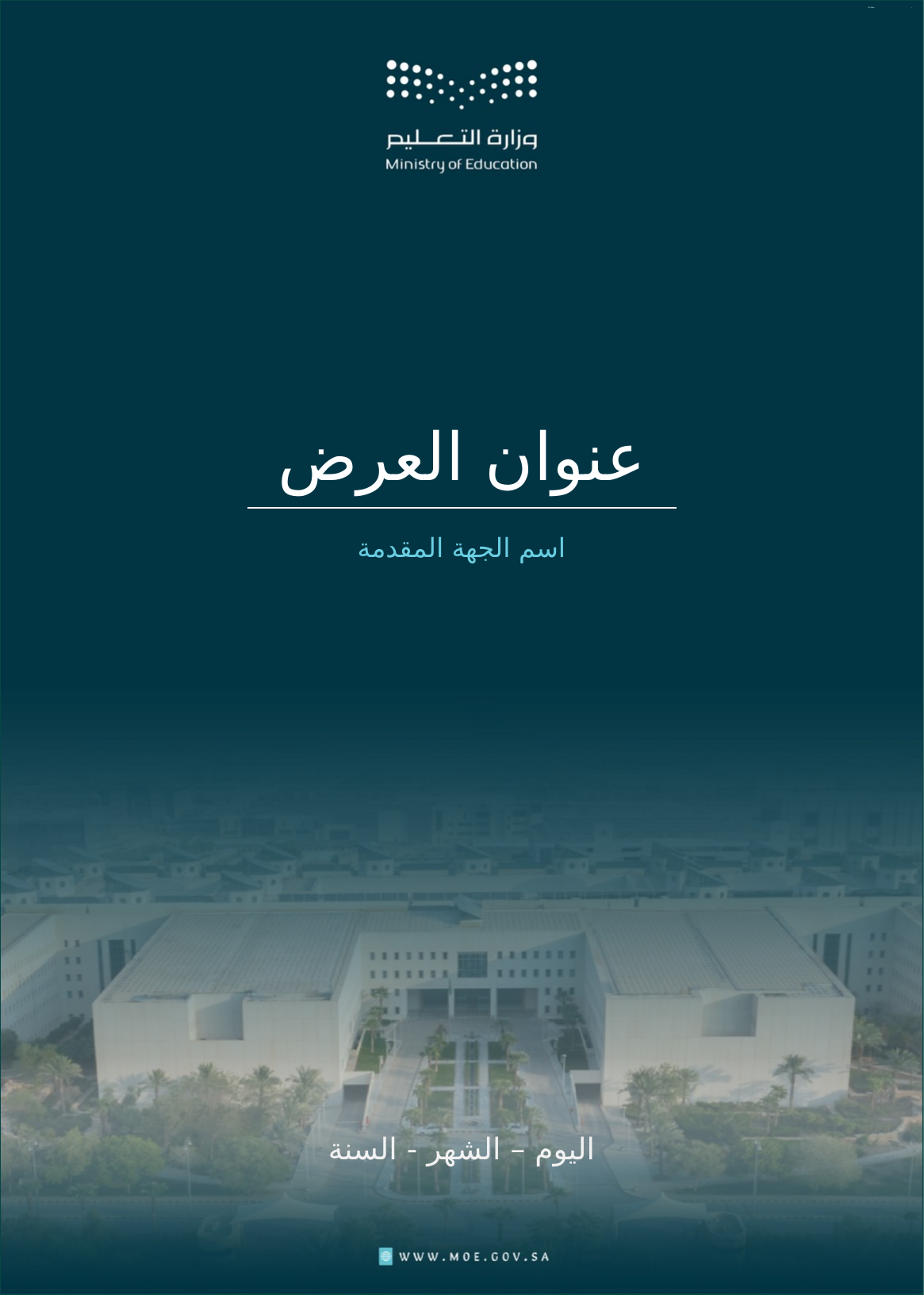

FDC-Public
عنوان العرض
اسم الجهة المقدمة
اليوم – الشهر - السنة